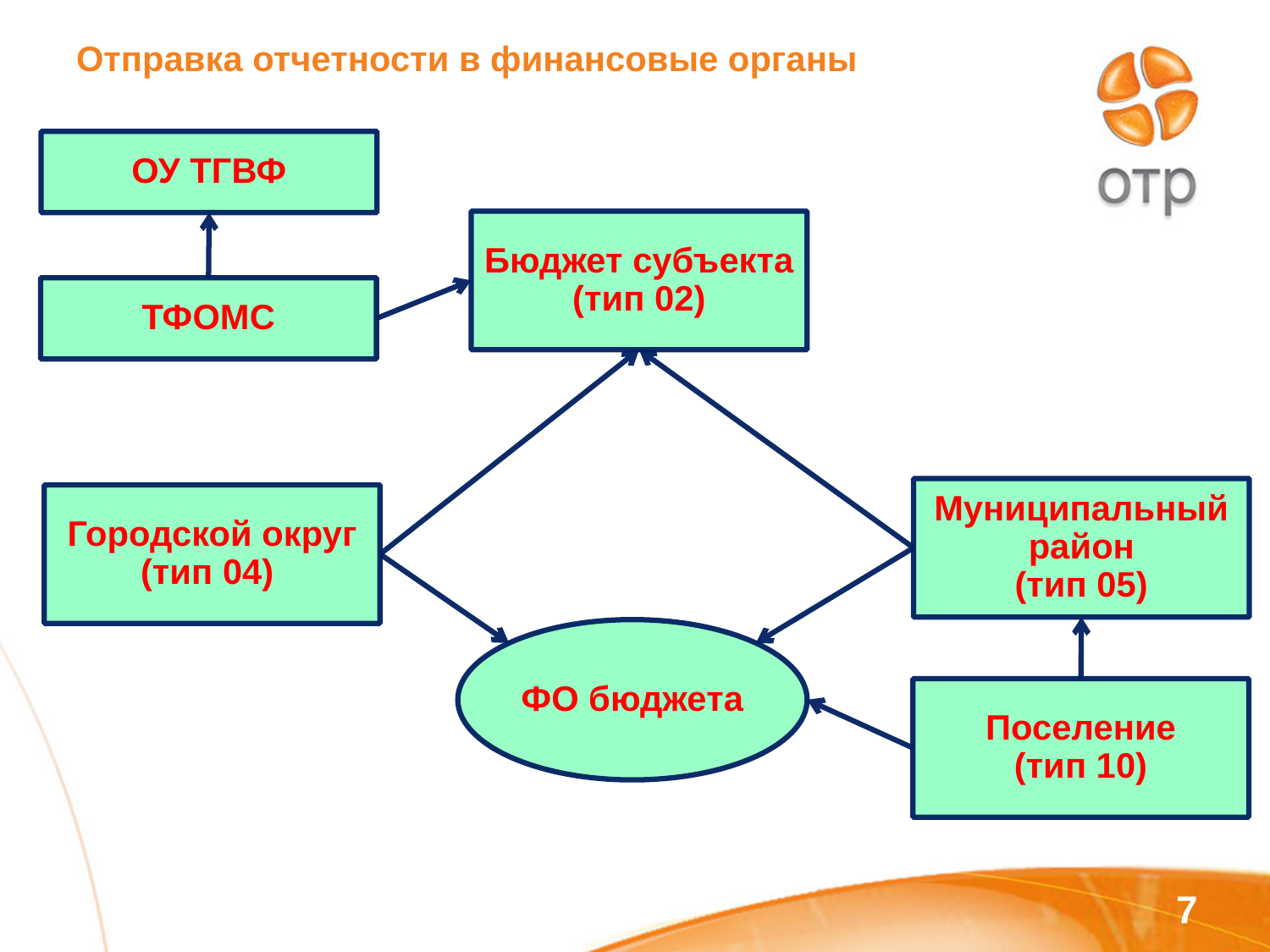

# Отправка отчетности в финансовые органы
ОУ ТГВФ
Бюджет субъекта
(тип 02)
ТФОМС
Муниципальный
район
(тип 05)
Городской округ
(тип 04)
ФО бюджета
Поселение
(тип 10)
7